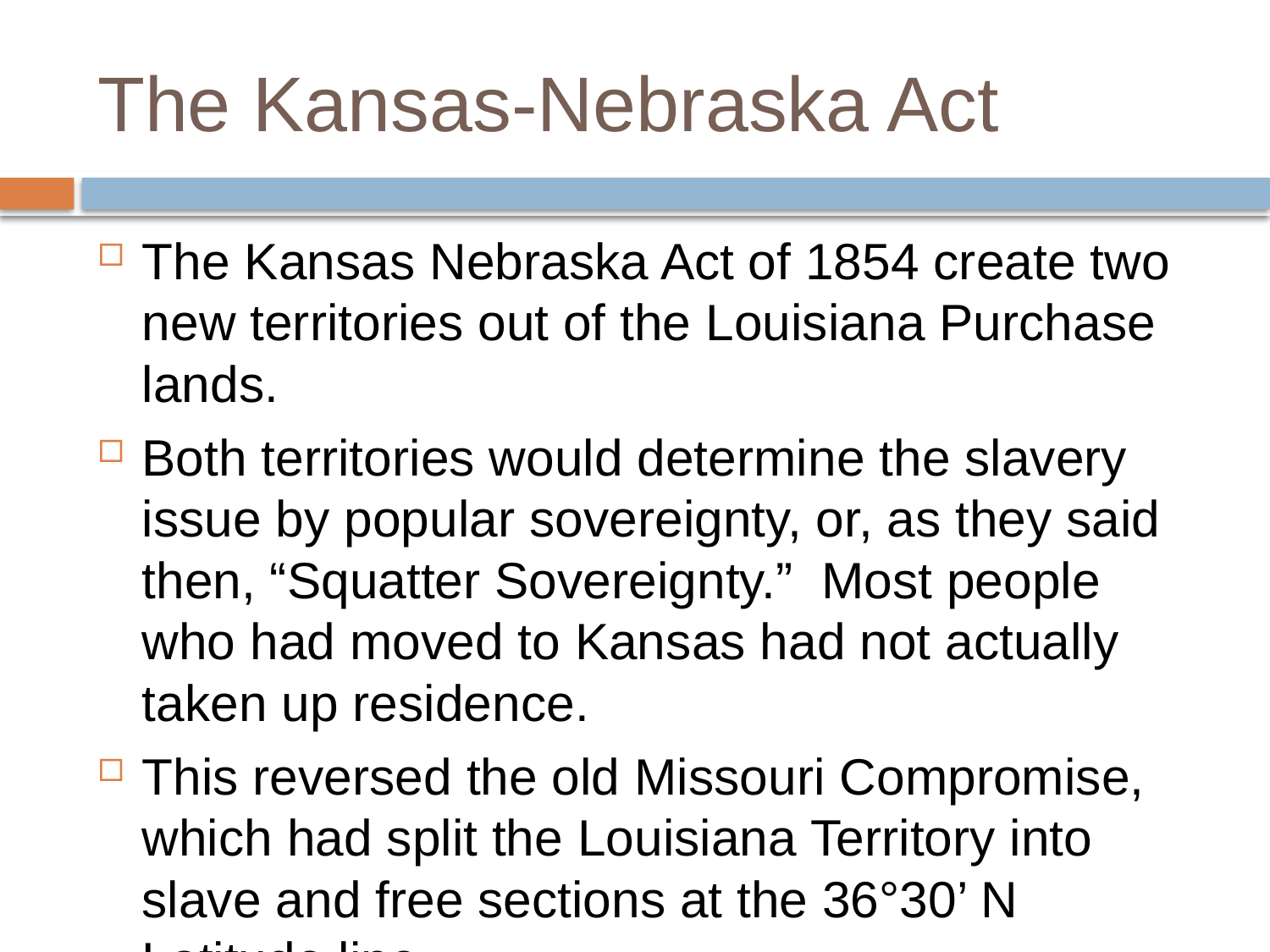

# The Kansas-Nebraska Act
The Kansas Nebraska Act of 1854 create two new territories out of the Louisiana Purchase lands.
Both territories would determine the slavery issue by popular sovereignty, or, as they said then, “Squatter Sovereignty.”  Most people who had moved to Kansas had not actually taken up residence.
This reversed the old Missouri Compromise, which had split the Louisiana Territory into slave and free sections at the 36°30’ N Latitude line.